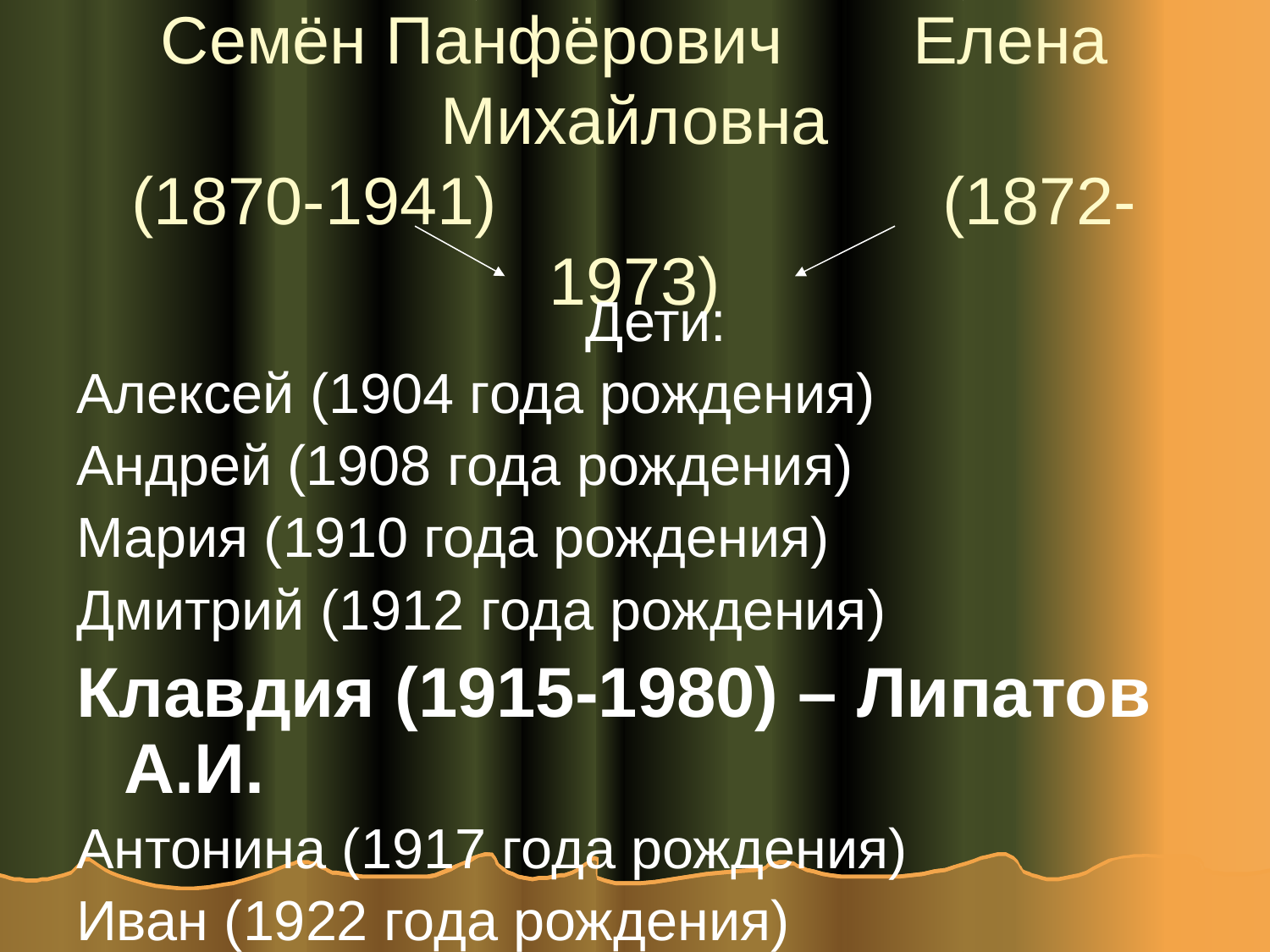

# Булаткин                          Михеева Семён Панфёрович       Елена Михайловна (1870-1941)                        (1872-1973)

                             Дети:
Алексей (1904 года рождения)
Андрей (1908 года рождения)
Мария (1910 года рождения)
Дмитрий (1912 года рождения)
Клавдия (1915-1980) – Липатов А.И.
Антонина (1917 года рождения)
Иван (1922 года рождения)